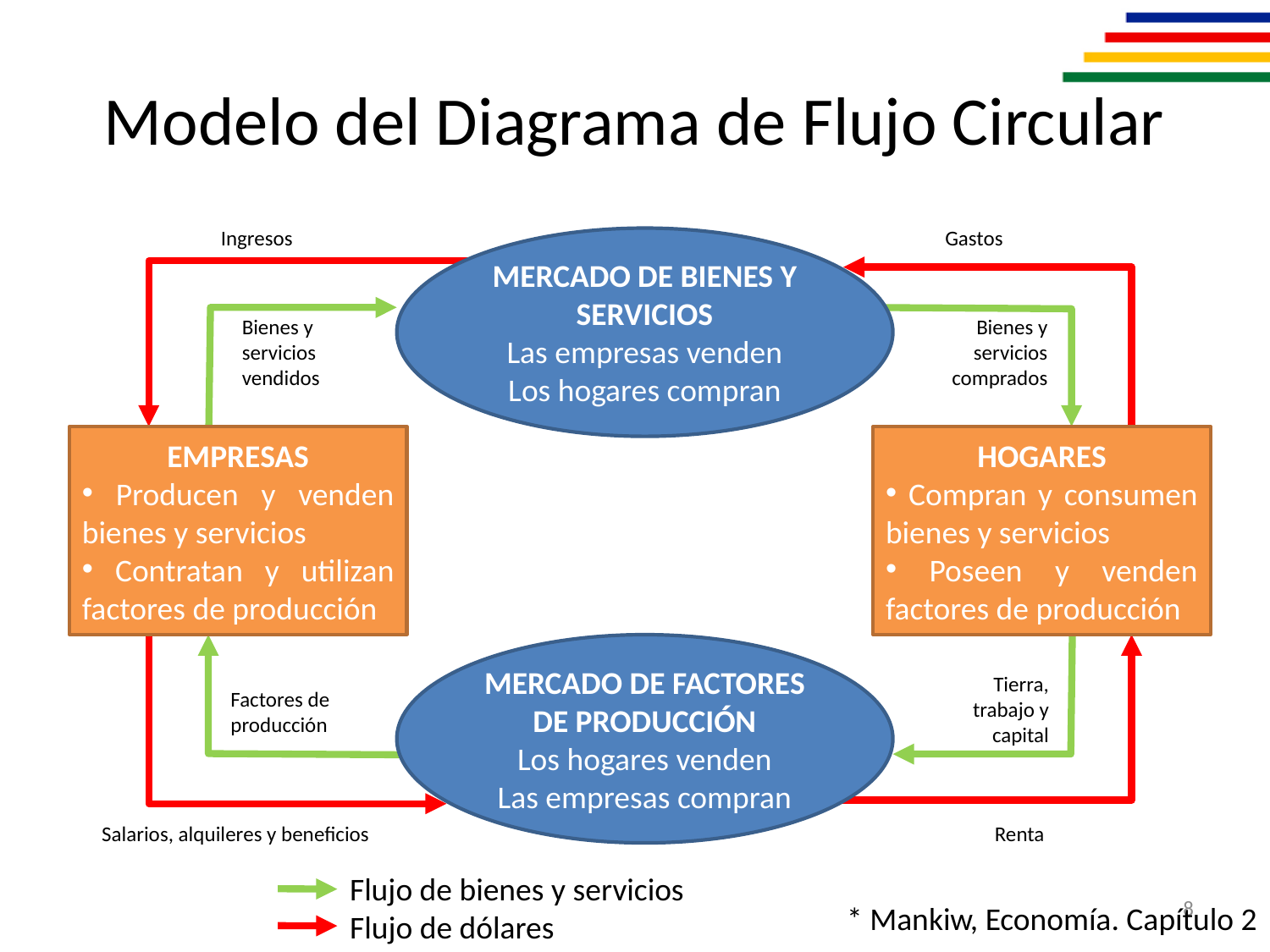

# Modelo del Diagrama de Flujo Circular

Ingresos
Gastos
MERCADO DE BIENES Y SERVICIOS
Las empresas venden
Los hogares compran

Bienes y servicios vendidos
Bienes y servicios comprados
EMPRESAS
 Producen y venden bienes y servicios
 Contratan y utilizan factores de producción
HOGARES
 Compran y consumen bienes y servicios
 Poseen y venden factores de producción

MERCADO DE FACTORES DE PRODUCCIÓN
Los hogares venden
Las empresas compran
Tierra, trabajo y capital
Factores de producción
Salarios, alquileres y beneficios
Renta
Flujo de bienes y servicios
8
* Mankiw, Economía. Capítulo 2
Flujo de dólares